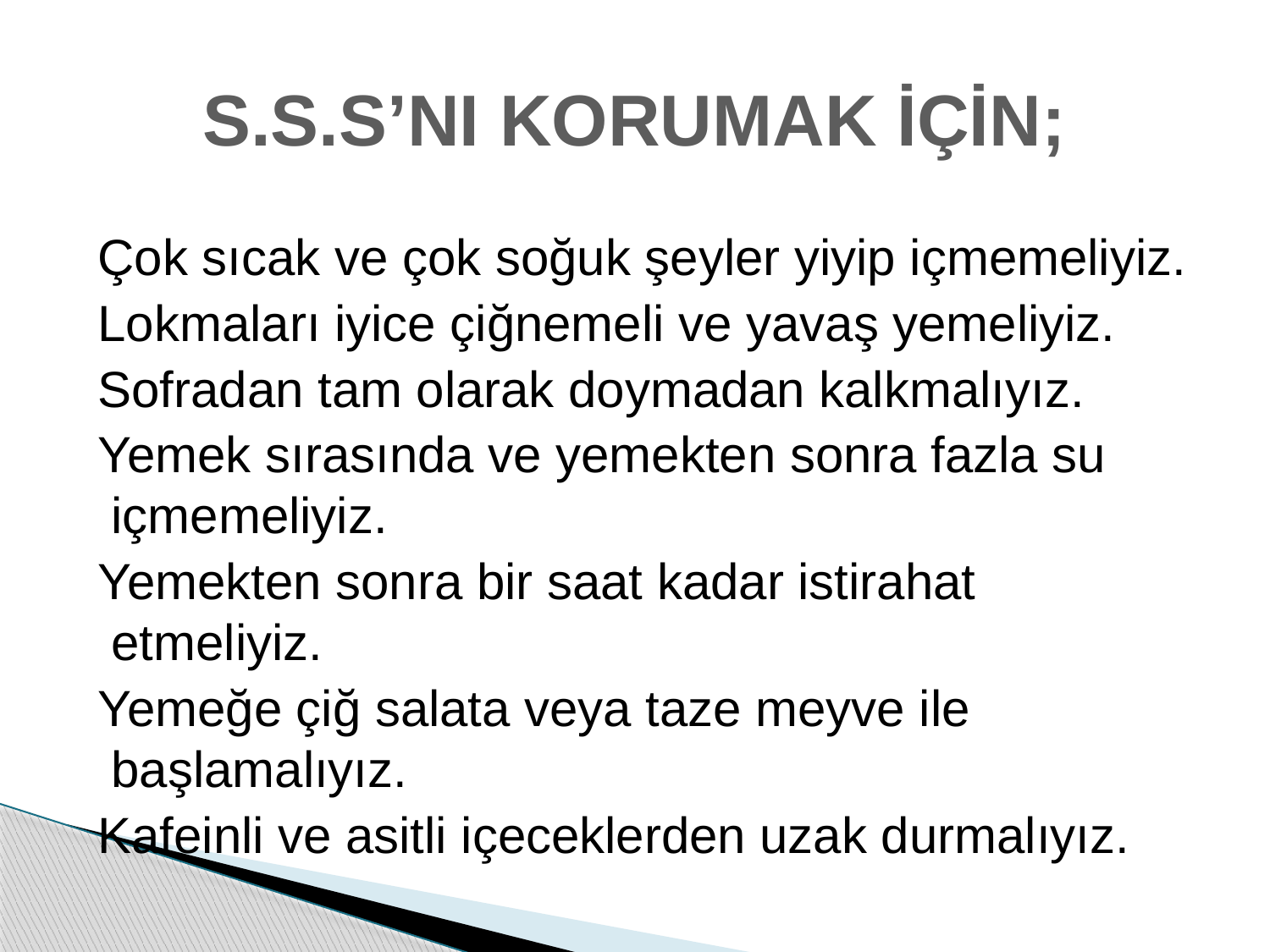

# S.S.S’NI KORUMAK İÇİN;
 Çok sıcak ve çok soğuk şeyler yiyip içmemeliyiz.
 Lokmaları iyice çiğnemeli ve yavaş yemeliyiz.
 Sofradan tam olarak doymadan kalkmalıyız.
 Yemek sırasında ve yemekten sonra fazla su içmemeliyiz.
 Yemekten sonra bir saat kadar istirahat etmeliyiz.
 Yemeğe çiğ salata veya taze meyve ile başlamalıyız.
 Kafeinli ve asitli içeceklerden uzak durmalıyız.